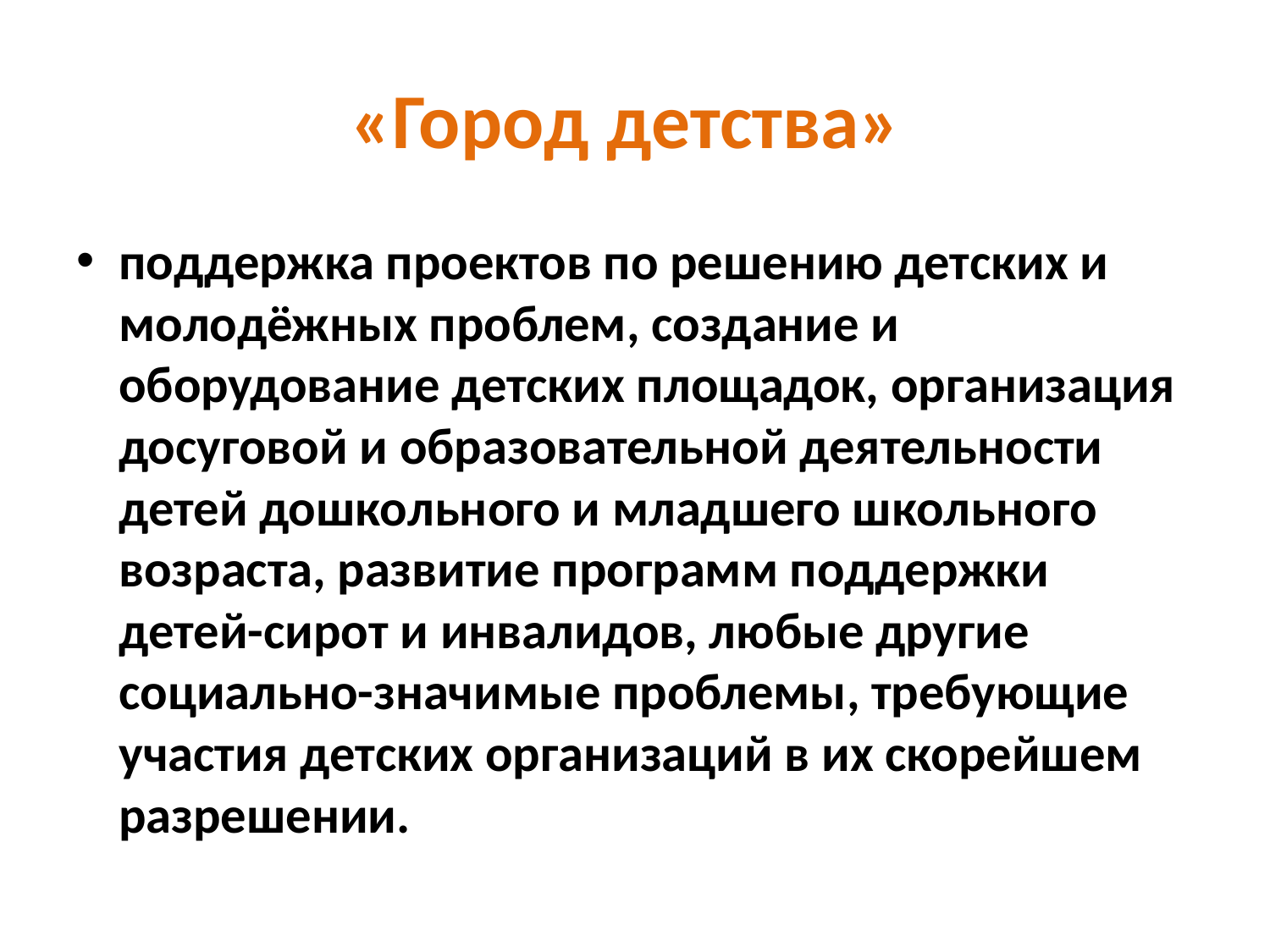

# «Город детства»
поддержка проектов по решению детских и молодёжных проблем, создание и оборудование детских площадок, организация досуговой и образовательной деятельности детей дошкольного и младшего школьного возраста, развитие программ поддержки детей-сирот и инвалидов, любые другие социально-значимые проблемы, требующие участия детских организаций в их скорейшем разрешении.